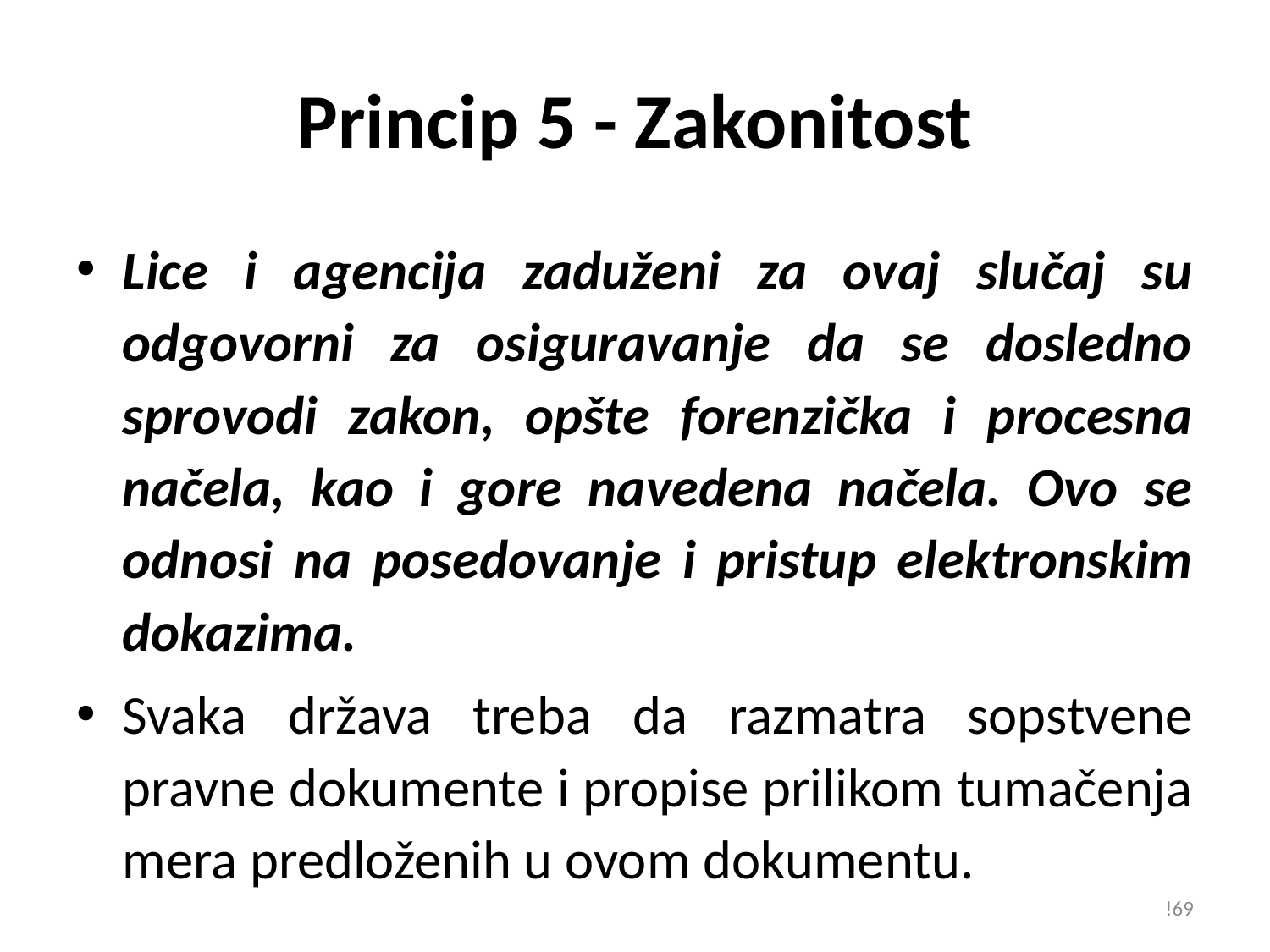

# Princip 5 - Zakonitost
Lice i agencija zaduženi za ovaj slučaj su odgovorni za osiguravanje da se dosledno sprovodi zakon, opšte forenzička i procesna načela, kao i gore navedena načela. Ovo se odnosi na posedovanje i pristup elektronskim dokazima.
Svaka država treba da razmatra sopstvene pravne dokumente i propise prilikom tumačenja mera predloženih u ovom dokumentu.

!69